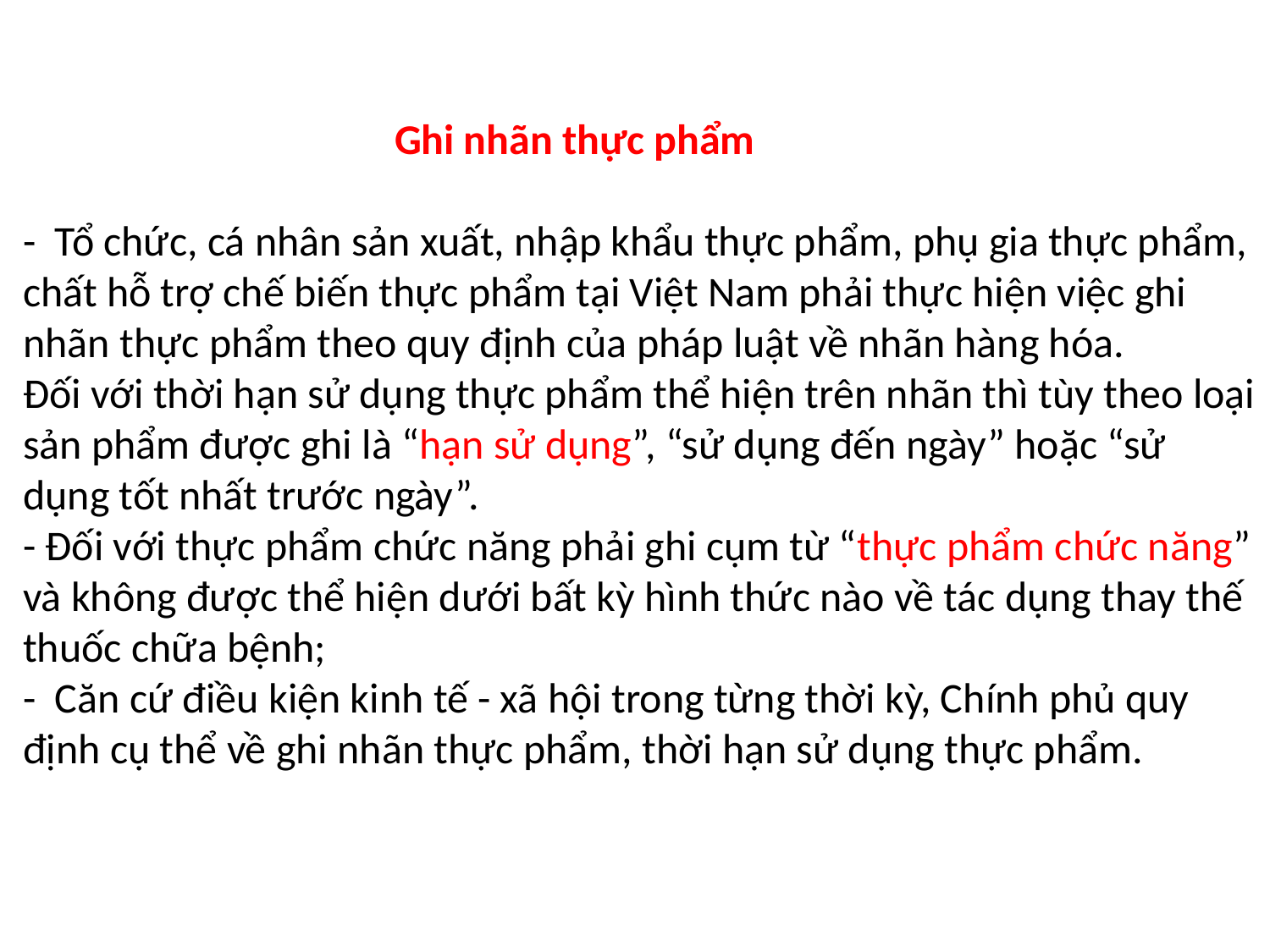

Ghi nhãn thực phẩm

-  Tổ chức, cá nhân sản xuất, nhập khẩu thực phẩm, phụ gia thực phẩm, chất hỗ trợ chế biến thực phẩm tại Việt Nam phải thực hiện việc ghi nhãn thực phẩm theo quy định của pháp luật về nhãn hàng hóa.
Đối với thời hạn sử dụng thực phẩm thể hiện trên nhãn thì tùy theo loại sản phẩm được ghi là “hạn sử dụng”, “sử dụng đến ngày” hoặc “sử dụng tốt nhất trước ngày”.
- Đối với thực phẩm chức năng phải ghi cụm từ “thực phẩm chức năng” và không được thể hiện dưới bất kỳ hình thức nào về tác dụng thay thế thuốc chữa bệnh;
-  Căn cứ điều kiện kinh tế - xã hội trong từng thời kỳ, Chính phủ quy định cụ thể về ghi nhãn thực phẩm, thời hạn sử dụng thực phẩm.